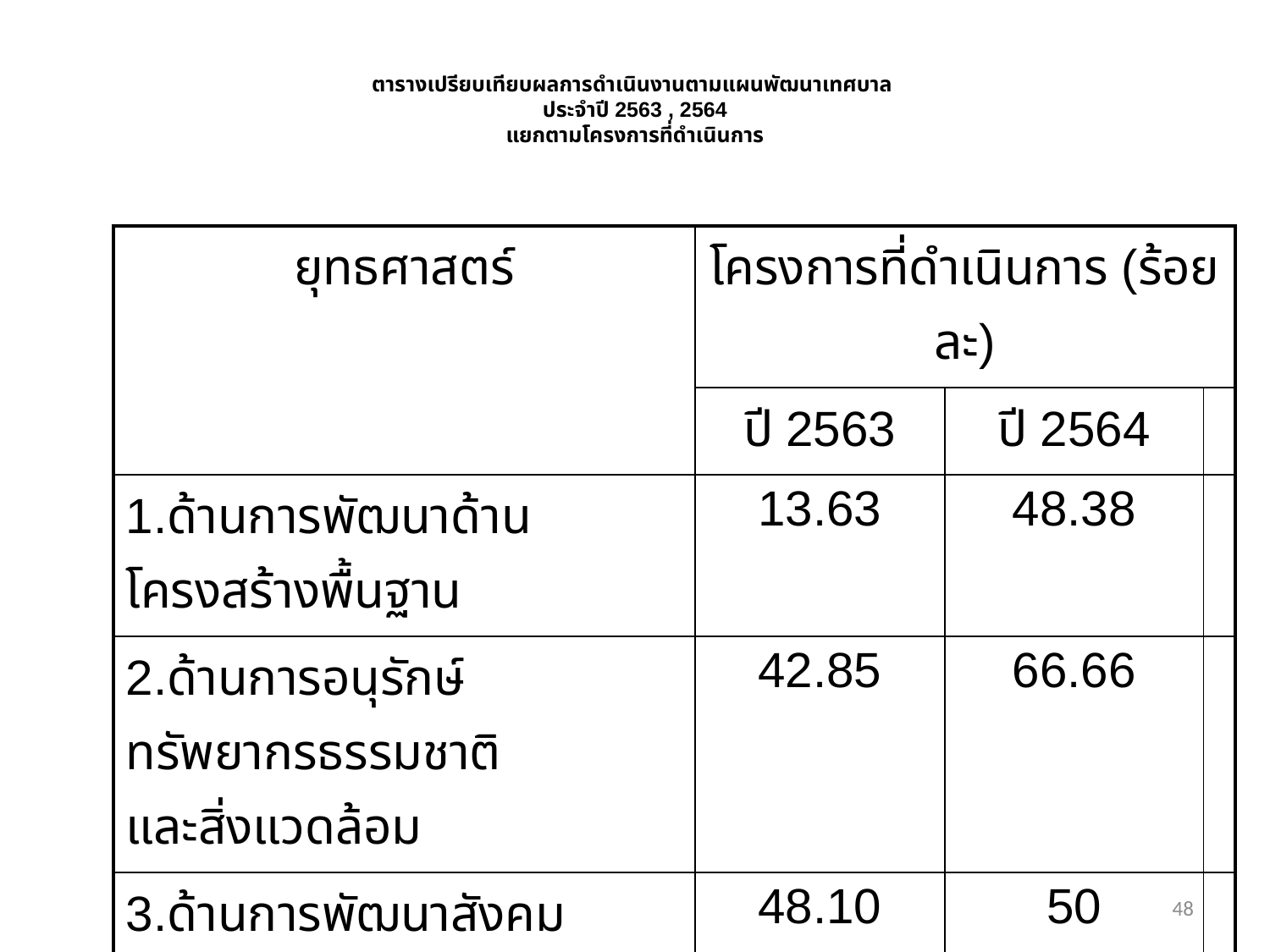

# ตารางเปรียบเทียบผลการดำเนินงานตามแผนพัฒนาเทศบาล ประจำปี 2563 , 2564 แยกตามโครงการที่ดำเนินการ
| ยุทธศาสตร์ | โครงการที่ดำเนินการ (ร้อยละ) |  |  |
| --- | --- | --- | --- |
|  | ปี 2563 | ปี 2564 |  |
| 1.ด้านการพัฒนาด้านโครงสร้างพื้นฐาน | 13.63 | 48.38 |  |
| 2.ด้านการอนุรักษ์ทรัพยากรธรรมชาติ และสิ่งแวดล้อม | 42.85 | 66.66 |  |
| 3.ด้านการพัฒนาสังคม | 48.10 | 50 |  |
| 4.ด้านการพัฒนาเศรษฐกิจและการท่องเที่ยว | 40 | 25 |  |
| 5.ด้านการบริหารการเมืองการปกครอง | 40 | 40 |  |
48